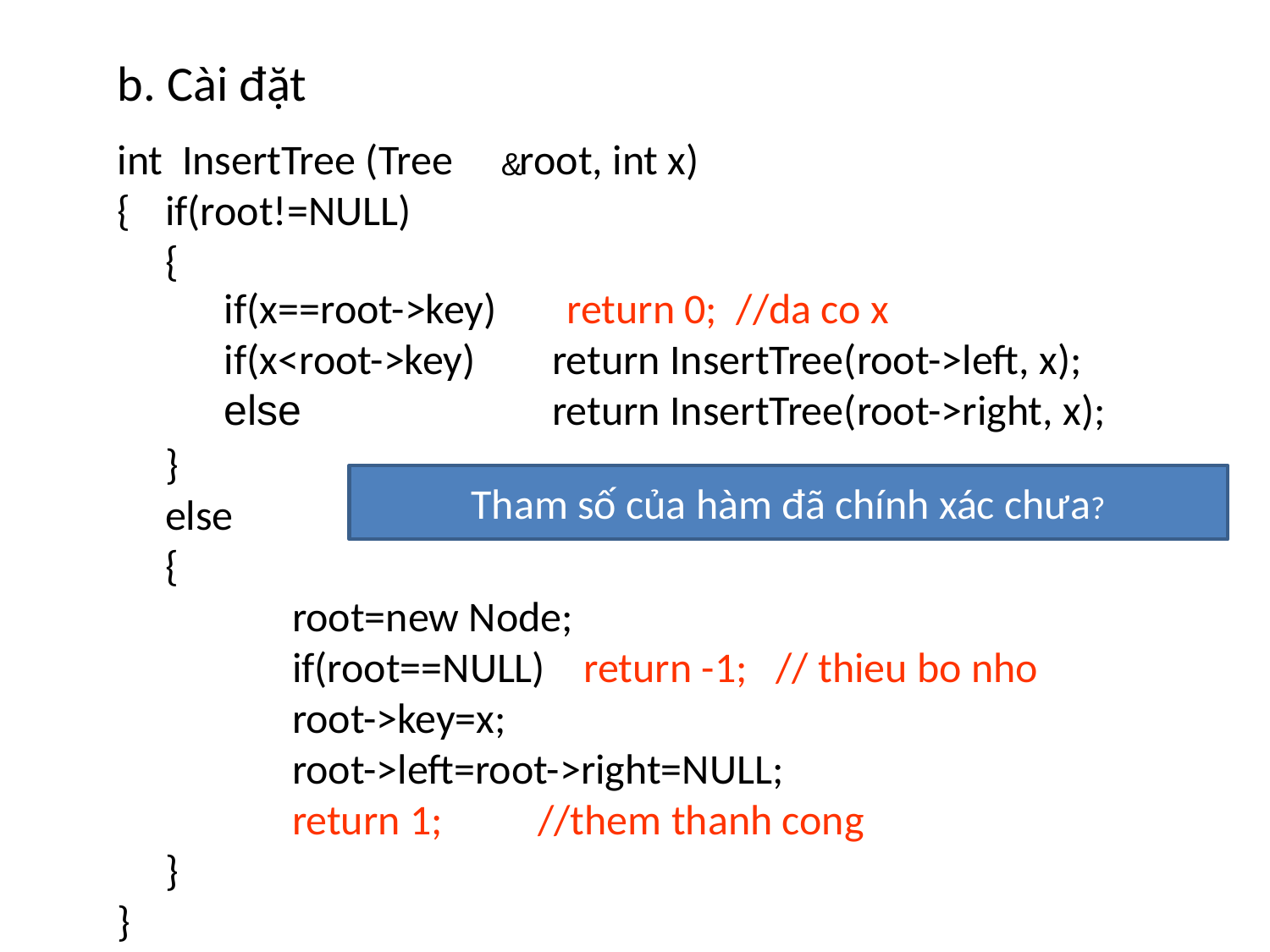

# b. Cài đặt
int  InsertTree (Tree       root, int x)
{	if(root!=NULL)
	{

	}
	else
	{
		root=new Node;
		if(root==NULL)    return -1;   // thieu bo nho
		root->key=x;
		root->left=root->right=NULL;
		return 1;          //them thanh cong
	}
}
&
if(x==root->key)
if(x<root->key)
else
  return 0;  //da co x
return InsertTree(root->left, x);
return InsertTree(root->right, x);
Tham số của hàm đã chính xác chưa?